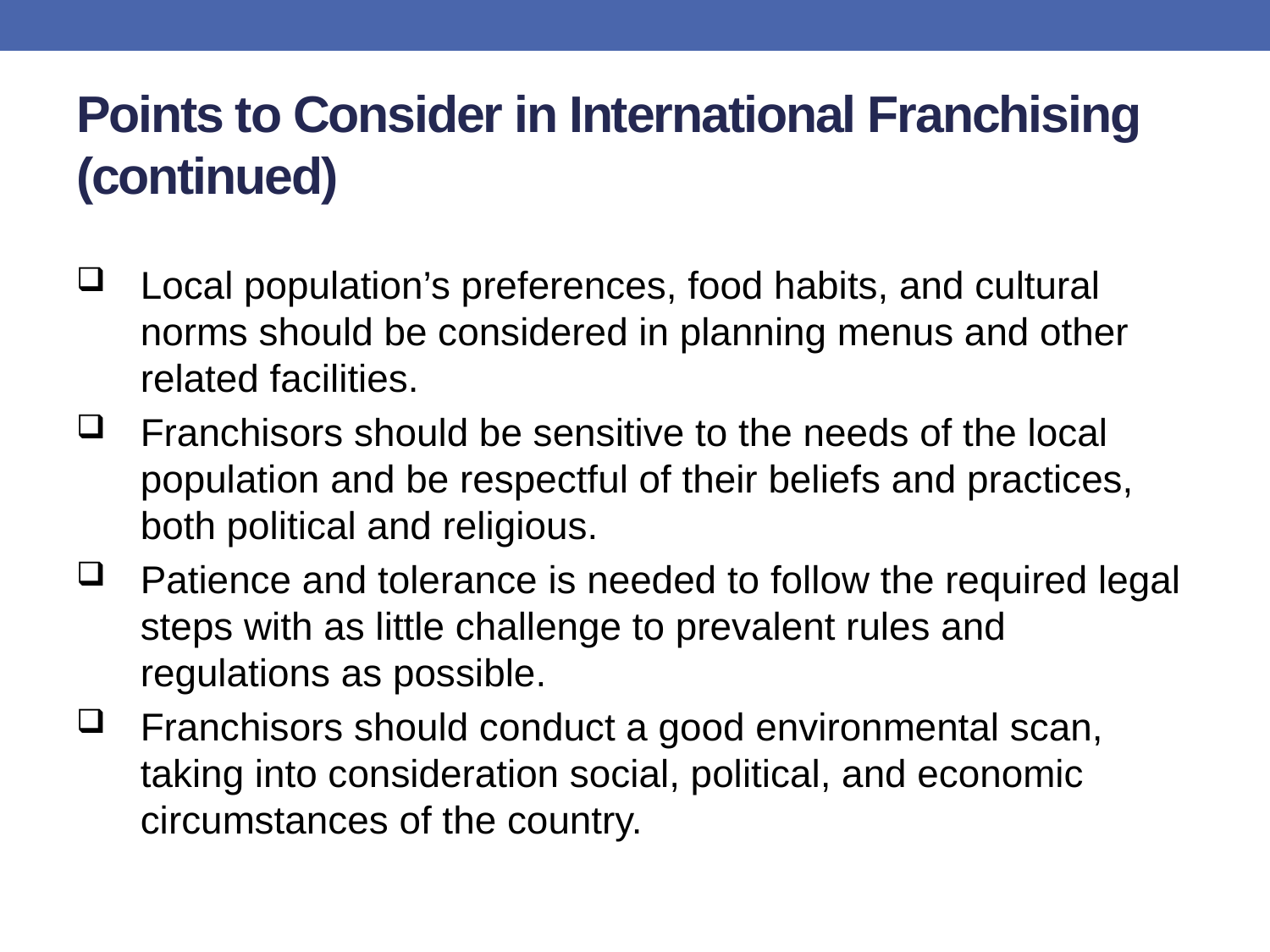

# Points to Consider in International Franchising (continued)
Local population’s preferences, food habits, and cultural norms should be considered in planning menus and other related facilities.
Franchisors should be sensitive to the needs of the local population and be respectful of their beliefs and practices, both political and religious.
Patience and tolerance is needed to follow the required legal steps with as little challenge to prevalent rules and regulations as possible.
Franchisors should conduct a good environmental scan, taking into consideration social, political, and economic circumstances of the country.